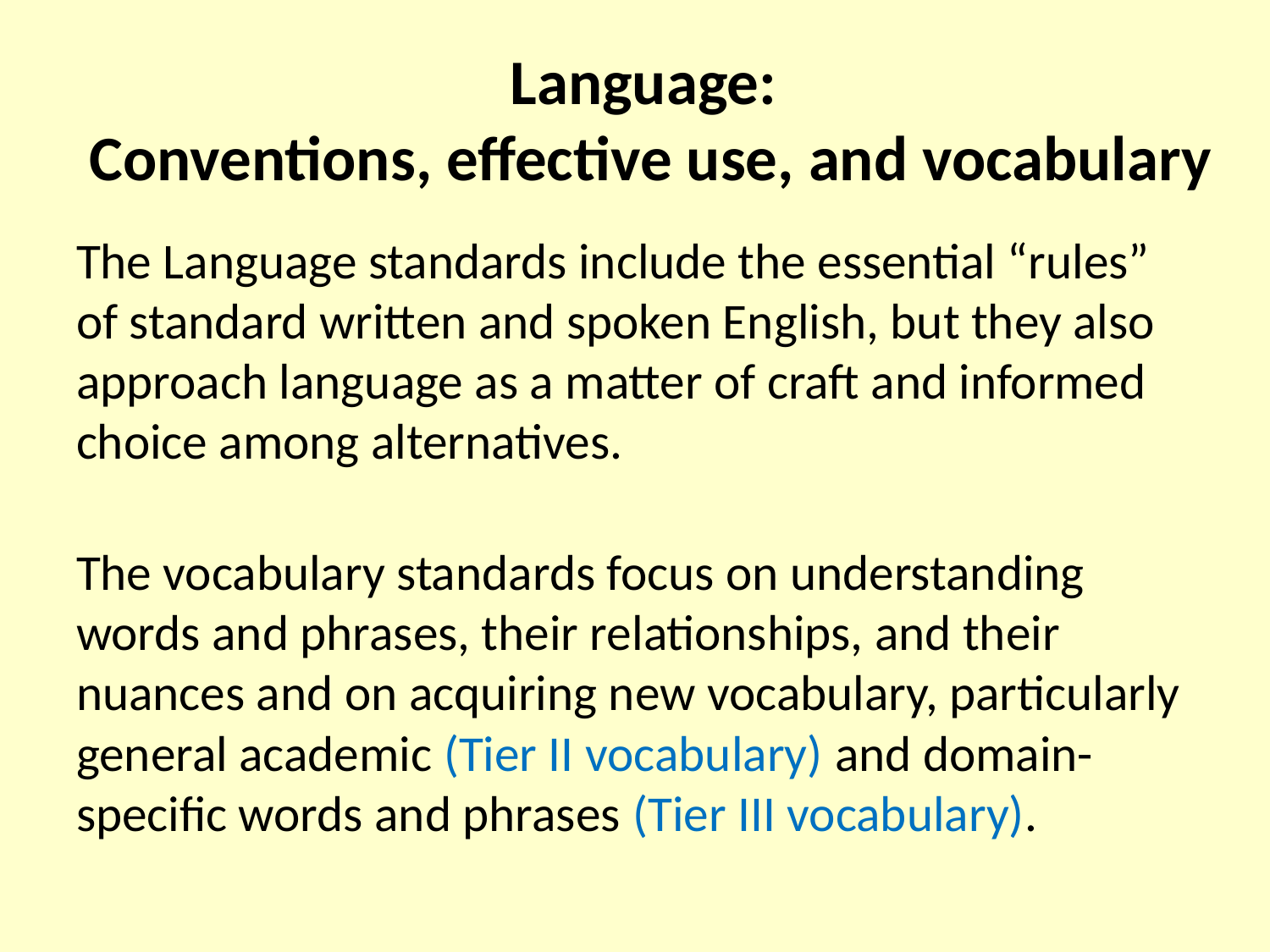

# Language: Conventions, effective use, and vocabulary
The Language standards include the essential “rules” of standard written and spoken English, but they also approach language as a matter of craft and informed choice among alternatives.
The vocabulary standards focus on understanding words and phrases, their relationships, and their nuances and on acquiring new vocabulary, particularly general academic (Tier II vocabulary) and domain-specific words and phrases (Tier III vocabulary).